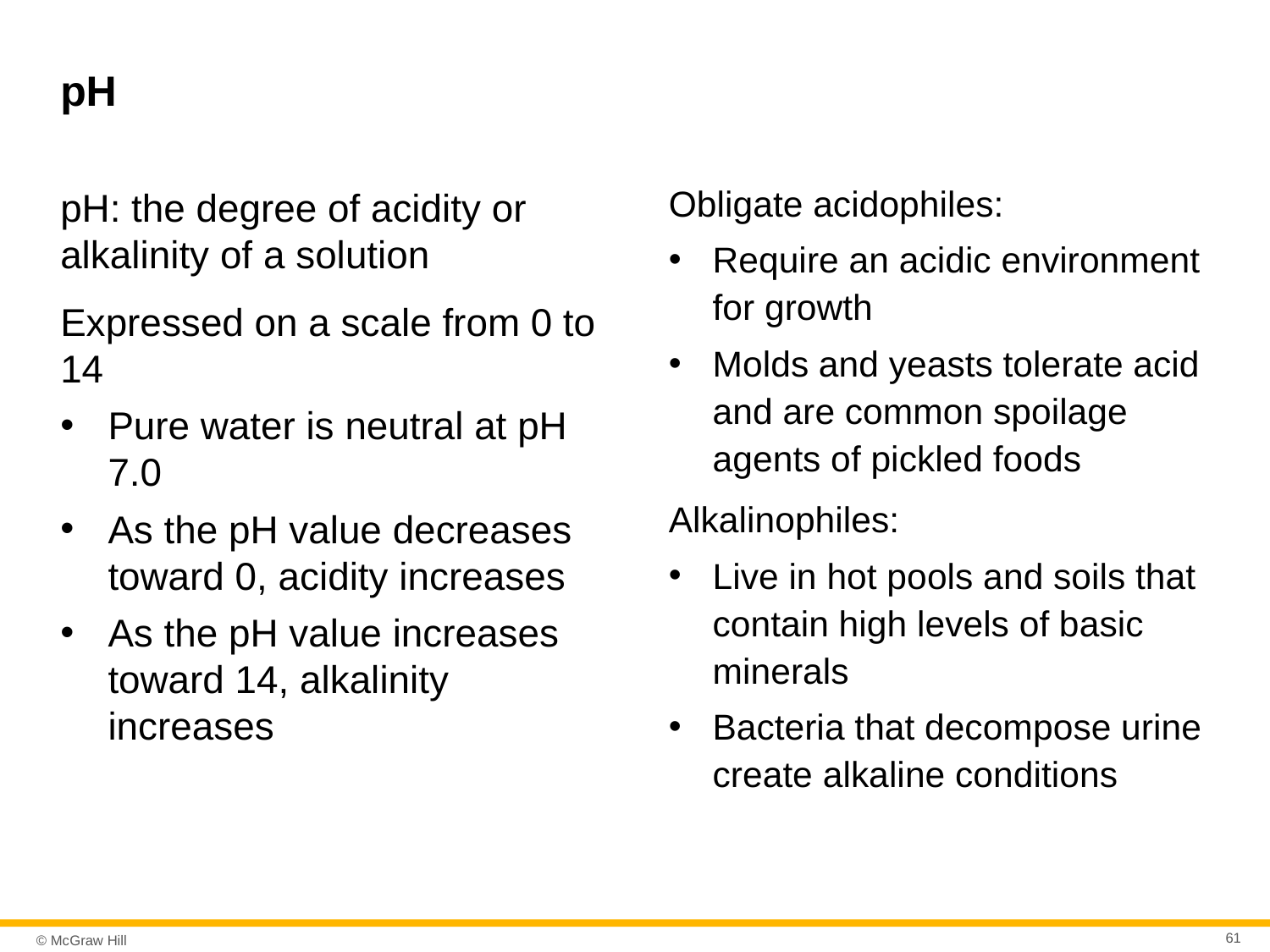

# pH
Obligate acidophiles:
Require an acidic environment for growth
Molds and yeasts tolerate acid and are common spoilage agents of pickled foods
Alkalinophiles:
Live in hot pools and soils that contain high levels of basic minerals
Bacteria that decompose urine create alkaline conditions
pH: the degree of acidity or alkalinity of a solution
Expressed on a scale from 0 to 14
Pure water is neutral at pH 7.0
As the pH value decreases toward 0, acidity increases
As the pH value increases toward 14, alkalinity increases